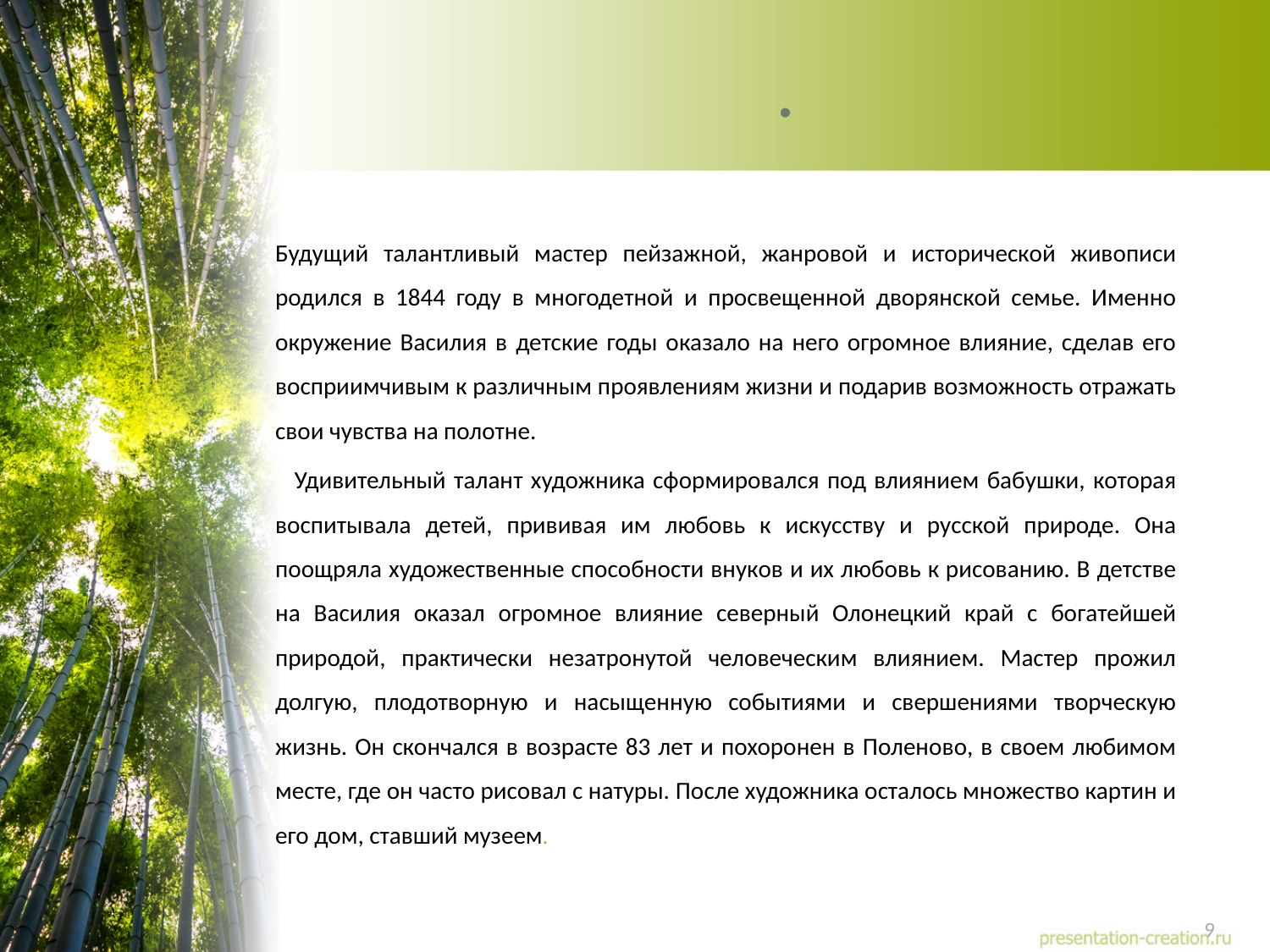

# .
Будущий талантливый мастер пейзажной, жанровой и исторической живописи родился в 1844 году в многодетной и просвещенной дворянской семье. Именно окружение Василия в детские годы оказало на него огромное влияние, сделав его восприимчивым к различным проявлениям жизни и подарив возможность отражать свои чувства на полотне.
   Удивительный талант художника сформировался под влиянием бабушки, которая воспитывала детей, прививая им любовь к искусству и русской природе. Она поощряла художественные способности внуков и их любовь к рисованию. В детстве на Василия оказал огромное влияние северный Олонецкий край с богатейшей природой, практически незатронутой человеческим влиянием. Мастер прожил долгую, плодотворную и насыщенную событиями и свершениями творческую жизнь. Он скончался в возрасте 83 лет и похоронен в Поленово, в своем любимом месте, где он часто рисовал с натуры. После художника осталось множество картин и его дом, ставший музеем.